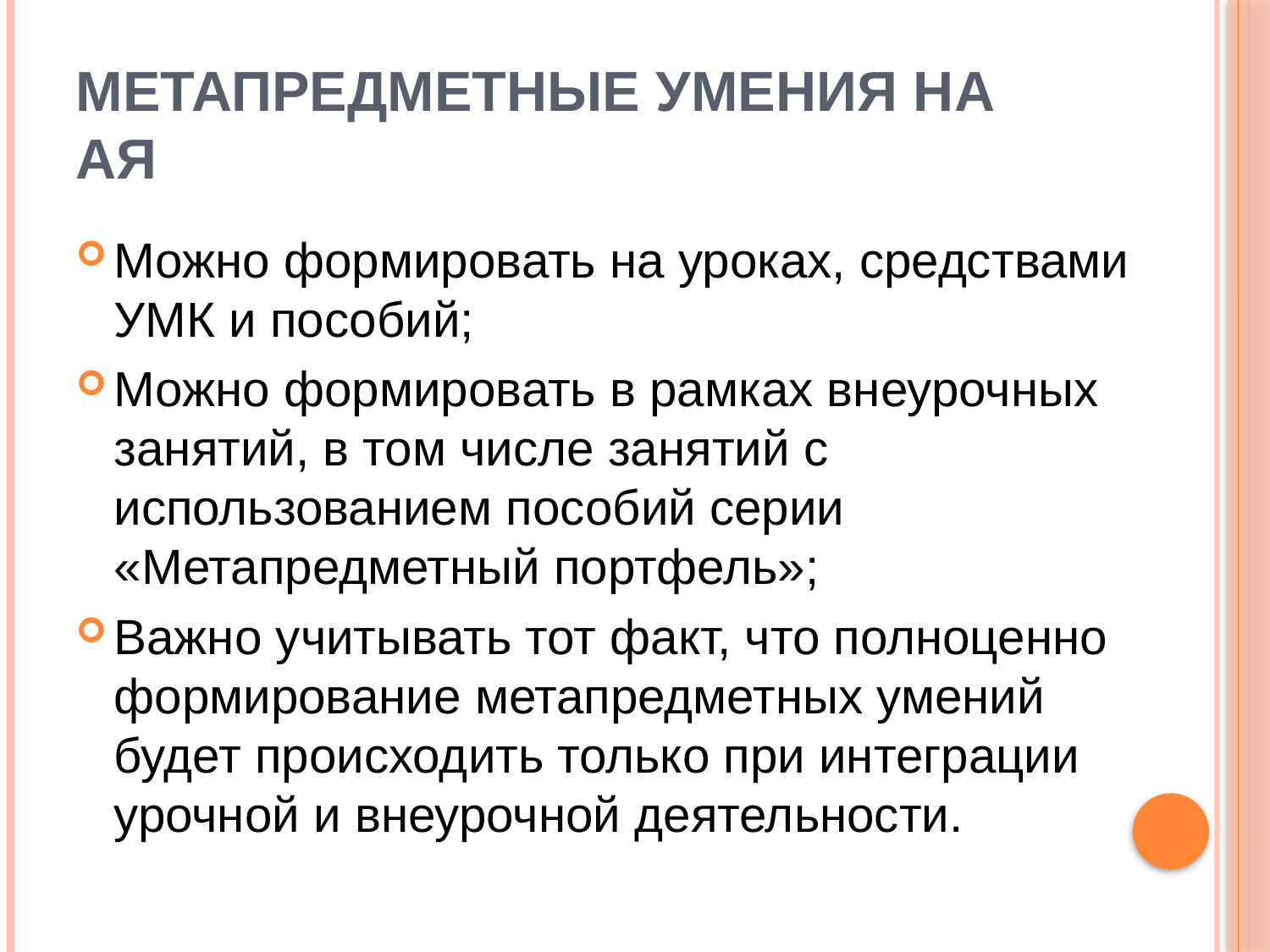

# Метапредметные умения на АЯ
Можно формировать на уроках, средствами УМК и пособий;
Можно формировать в рамках внеурочных занятий, в том числе занятий с использованием пособий серии «Метапредметный портфель»;
Важно учитывать тот факт, что полноценно формирование метапредметных умений будет происходить только при интеграции урочной и внеурочной деятельности.